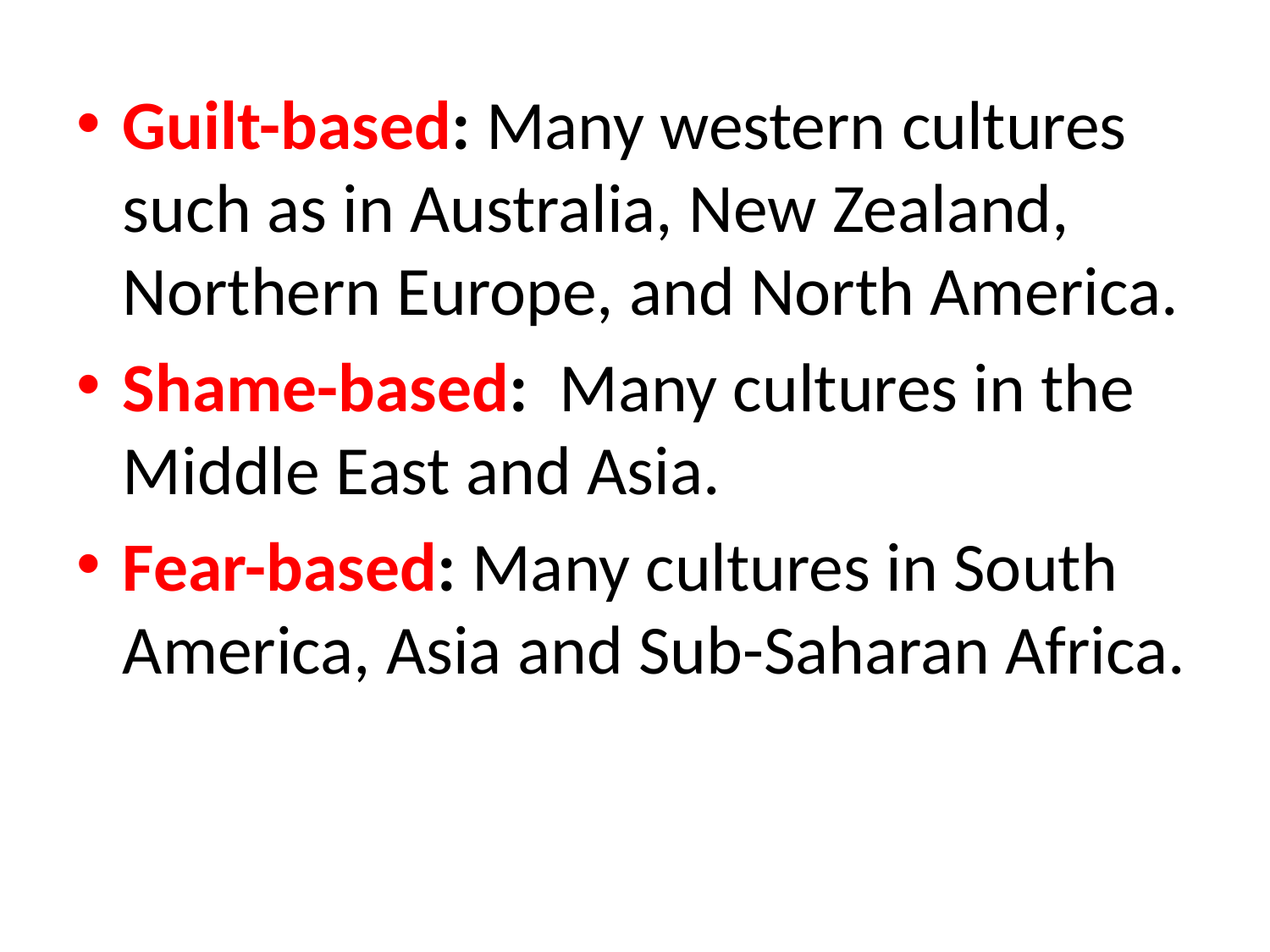

Guilt-based: Many western cultures such as in Australia, New Zealand, Northern Europe, and North America.
Shame-based:  Many cultures in the Middle East and Asia.
Fear-based: Many cultures in South America, Asia and Sub-Saharan Africa.